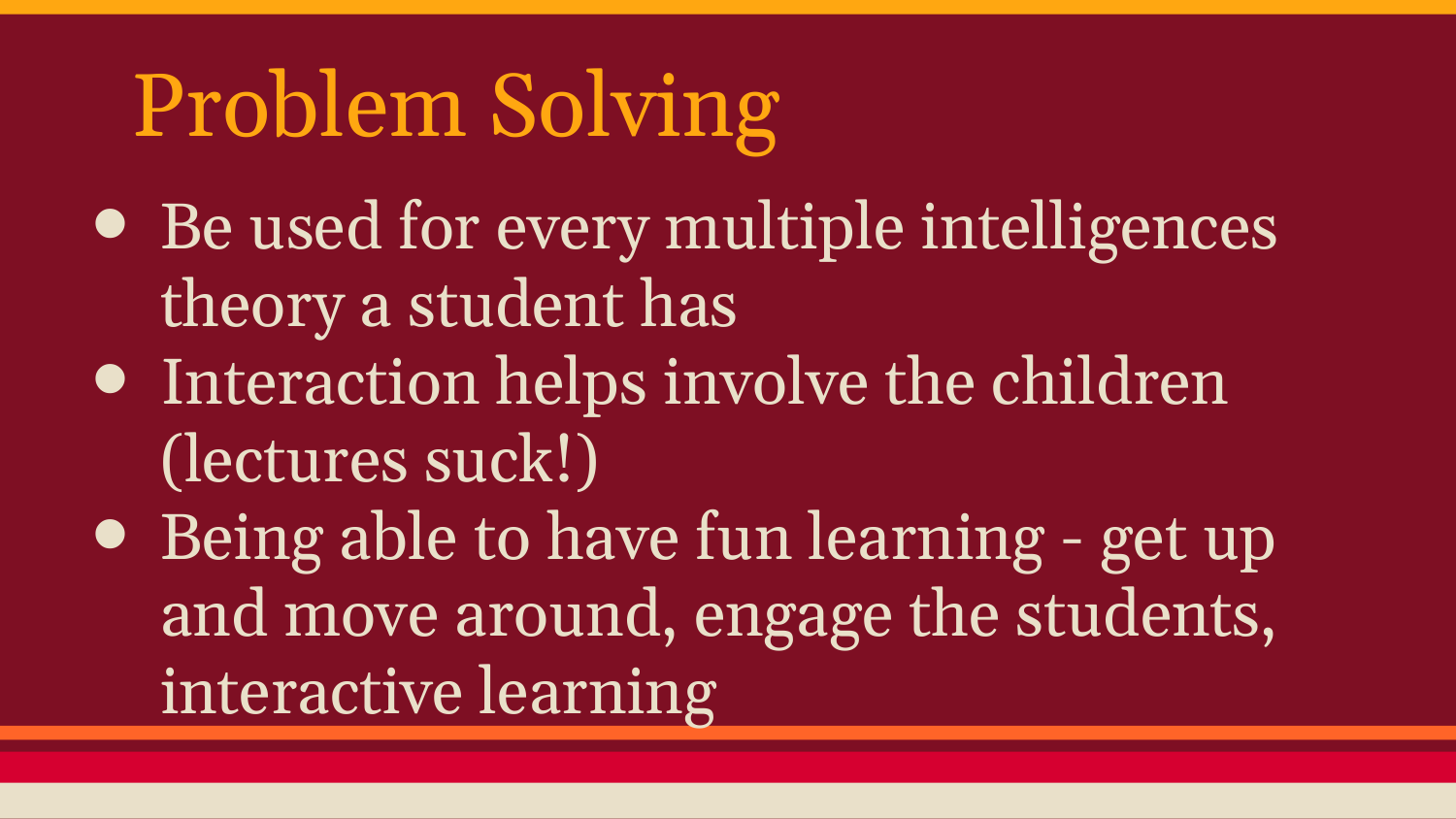

# Problem Solving
Be used for every multiple intelligences theory a student has
Interaction helps involve the children (lectures suck!)
Being able to have fun learning - get up and move around, engage the students, interactive learning